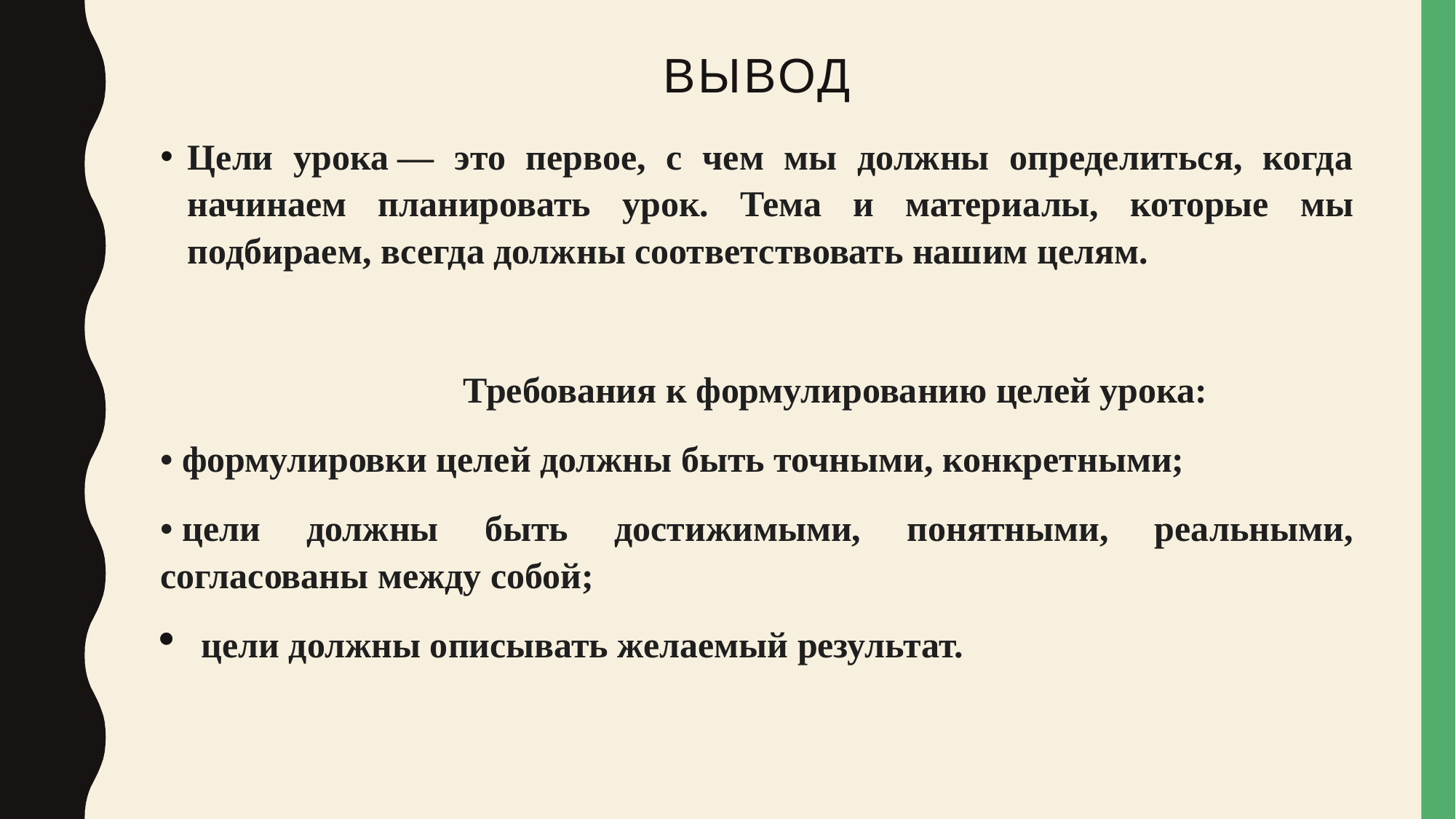

# ВЫВОД
Цели урока — это первое, с чем мы должны определиться, когда начинаем планировать урок. Тема и материалы, которые мы подбираем, всегда должны соответствовать нашим целям.

                                     Требования к формулированию целей урока:
• формулировки целей должны быть точными, конкретными;
• цели должны быть достижимыми, понятными, реальными, согласованы между собой;
цели должны описывать желаемый результат.